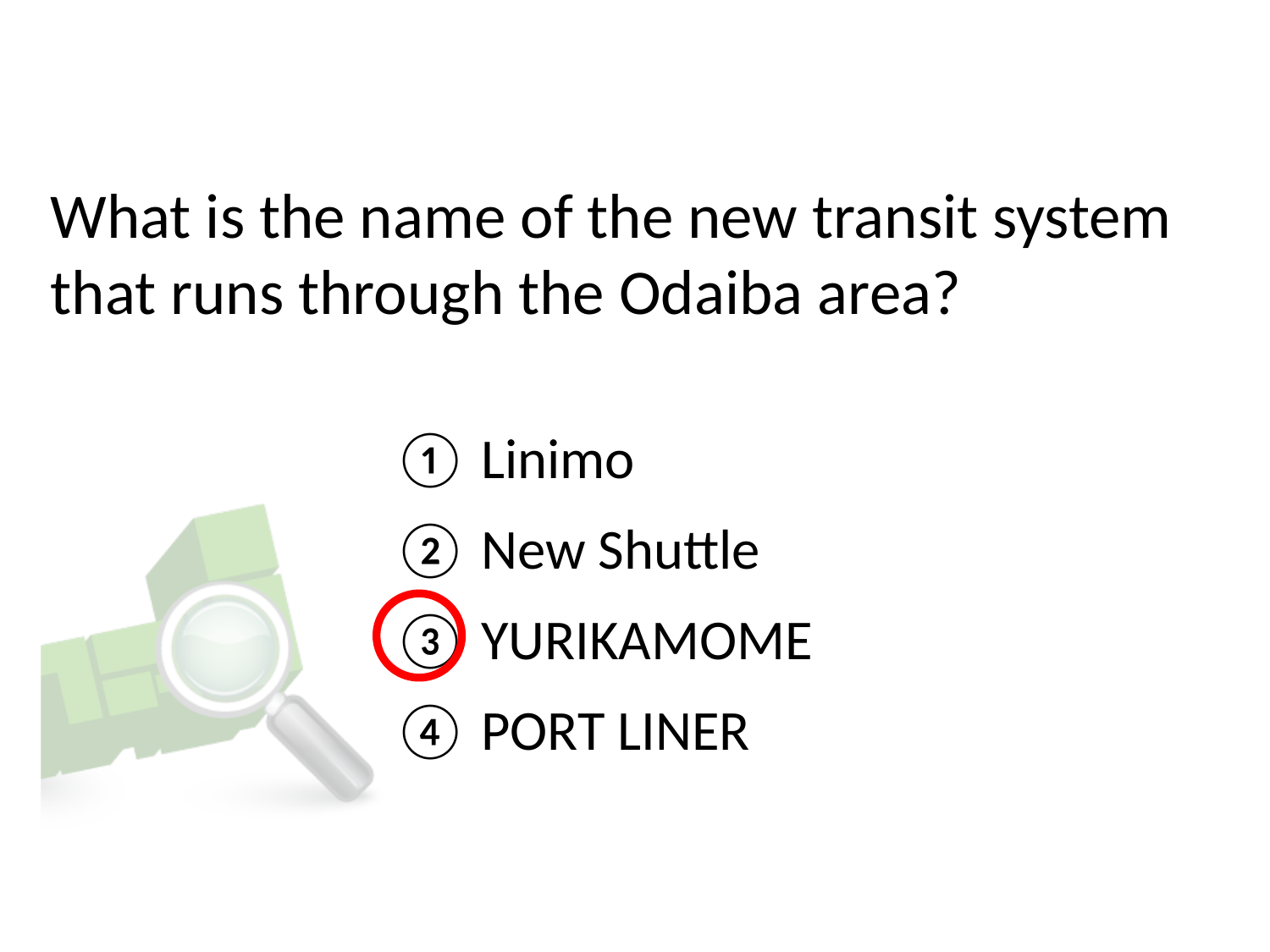

# What is the name of the new transit system that runs through the Odaiba area?
① Linimo
② New Shuttle
③ YURIKAMOME
④ PORT LINER